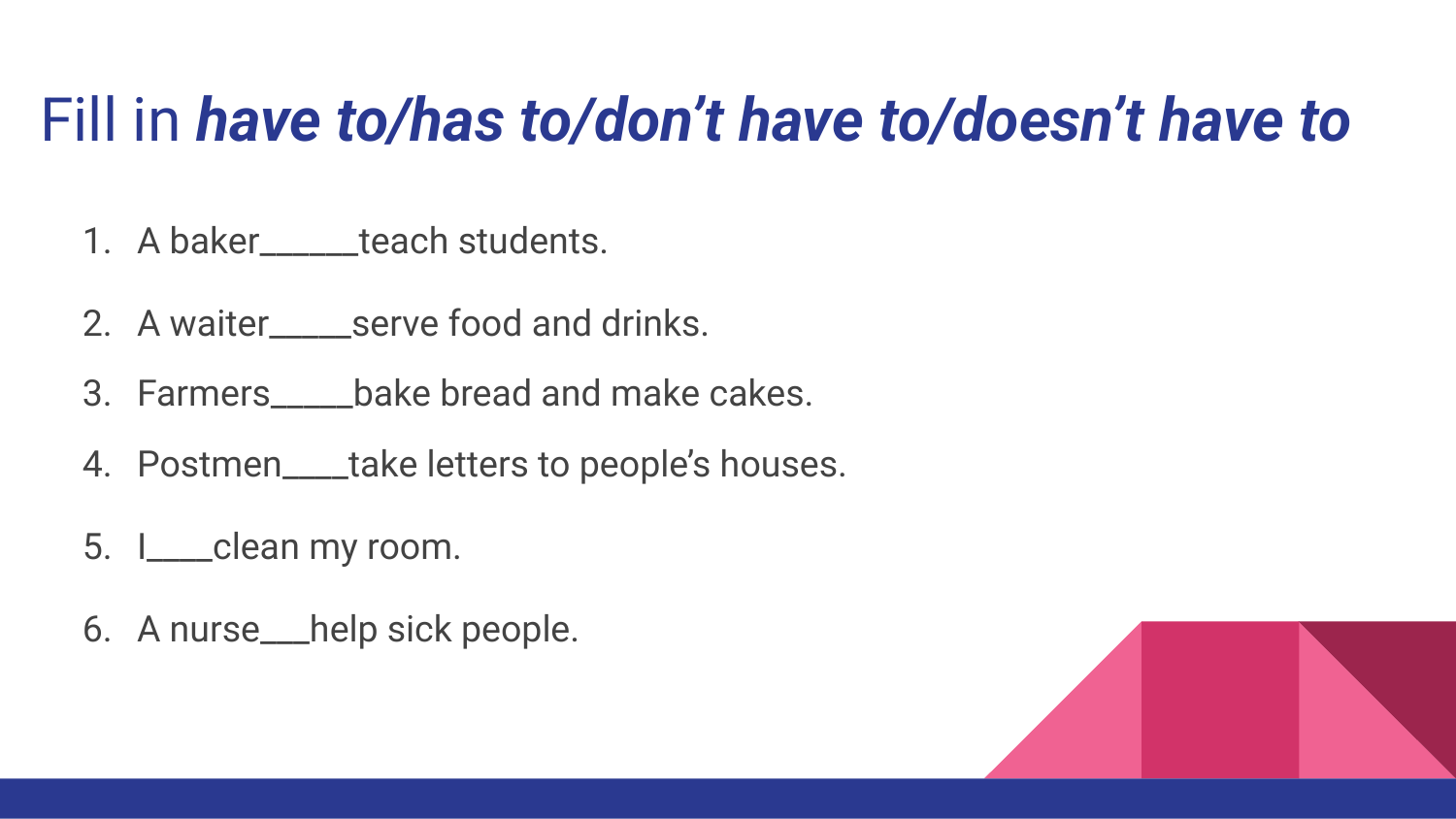

# Fill in have to/has to/don’t have to/doesn’t have to
A baker______teach students.
A waiter_____serve food and drinks.
Farmers_____bake bread and make cakes.
Postmen____take letters to people’s houses.
I____clean my room.
A nurse___help sick people.